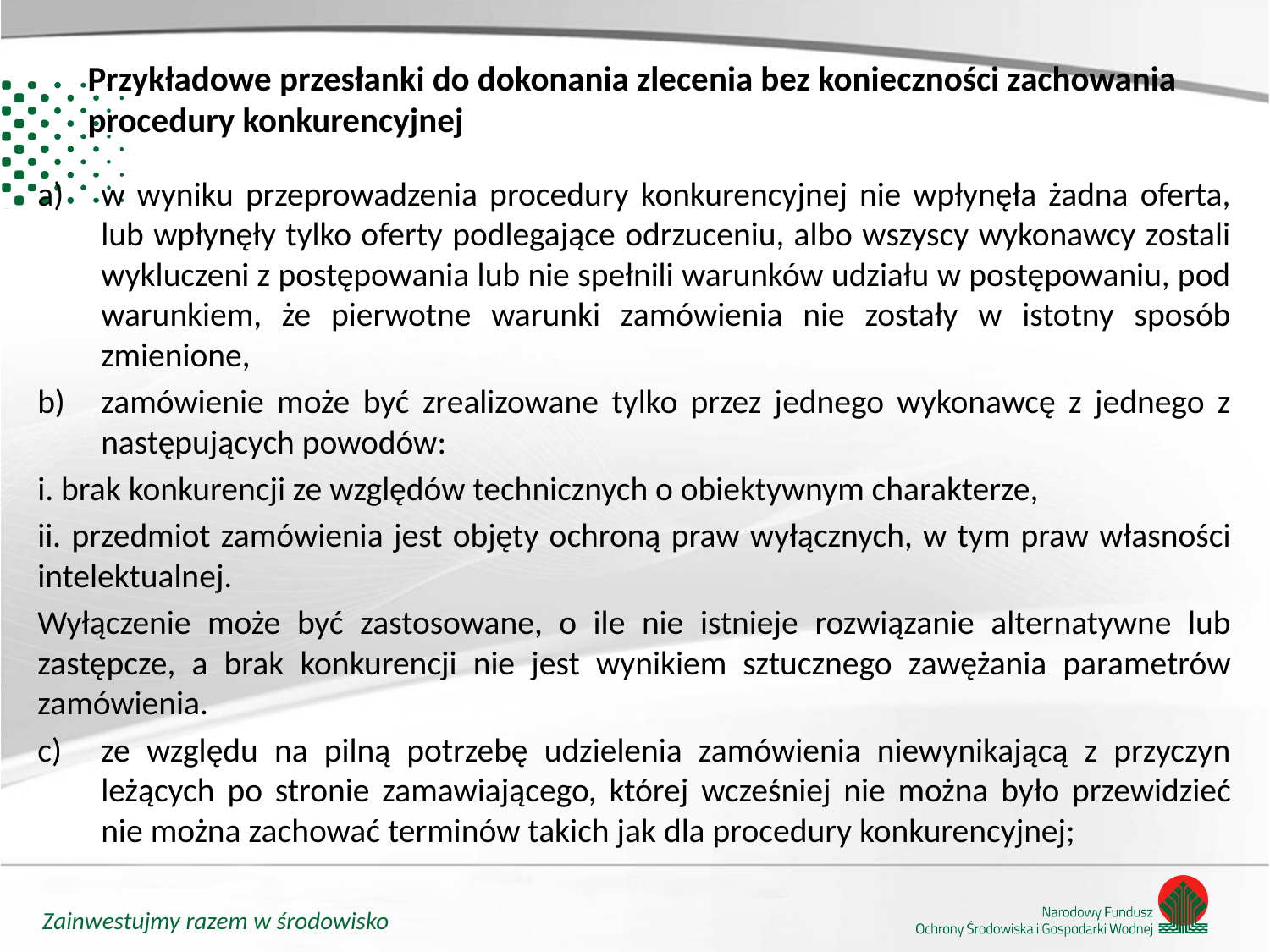

# Przykładowe przesłanki do dokonania zlecenia bez konieczności zachowania procedury konkurencyjnej
w wyniku przeprowadzenia procedury konkurencyjnej nie wpłynęła żadna oferta, lub wpłynęły tylko oferty podlegające odrzuceniu, albo wszyscy wykonawcy zostali wykluczeni z postępowania lub nie spełnili warunków udziału w postępowaniu, pod warunkiem, że pierwotne warunki zamówienia nie zostały w istotny sposób zmienione,
zamówienie może być zrealizowane tylko przez jednego wykonawcę z jednego z następujących powodów:
i. brak konkurencji ze względów technicznych o obiektywnym charakterze,
ii. przedmiot zamówienia jest objęty ochroną praw wyłącznych, w tym praw własności intelektualnej.
Wyłączenie może być zastosowane, o ile nie istnieje rozwiązanie alternatywne lub zastępcze, a brak konkurencji nie jest wynikiem sztucznego zawężania parametrów zamówienia.
ze względu na pilną potrzebę udzielenia zamówienia niewynikającą z przyczyn leżących po stronie zamawiającego, której wcześniej nie można było przewidzieć nie można zachować terminów takich jak dla procedury konkurencyjnej;